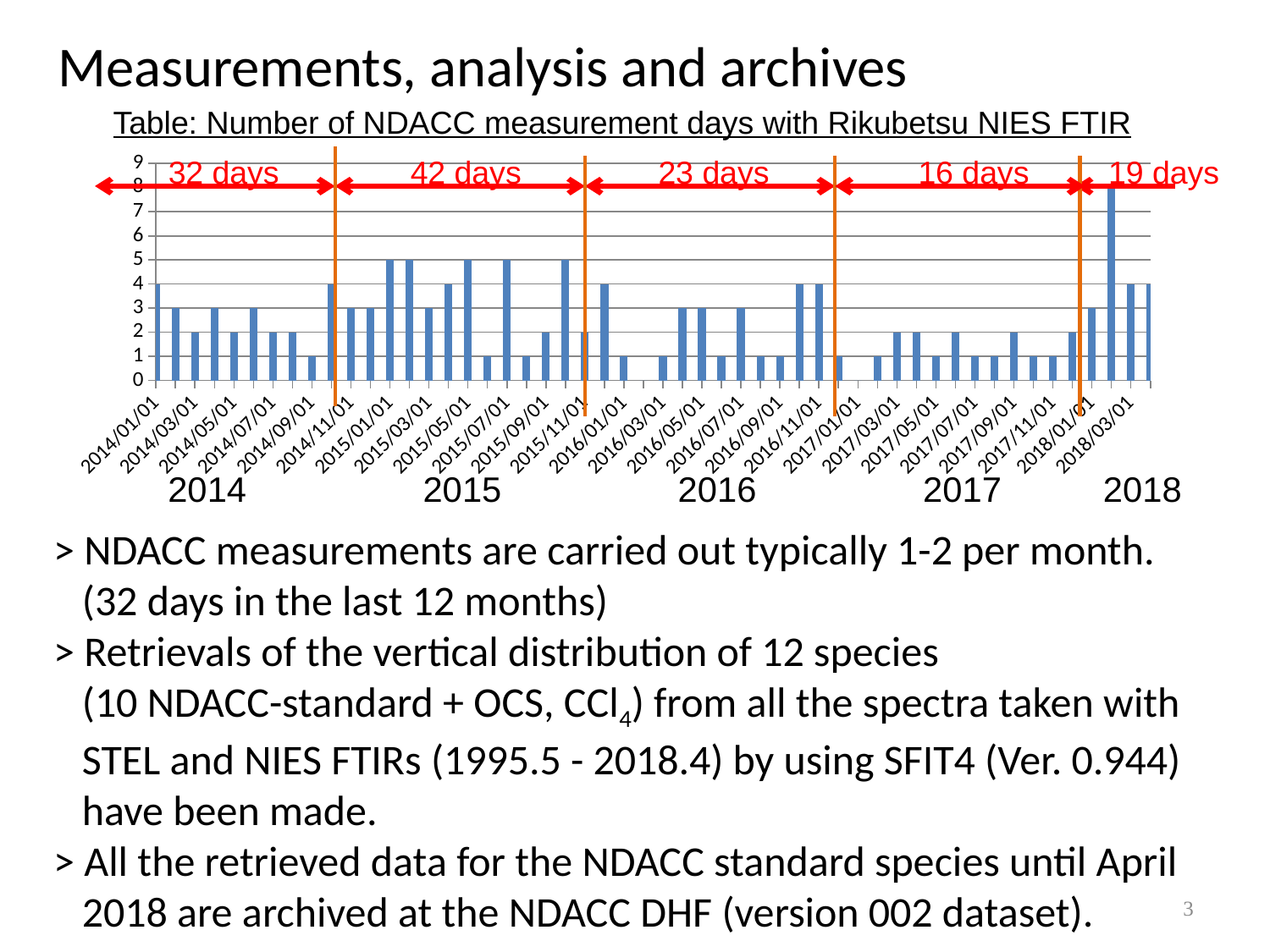

# Measurements, analysis and archives
Table: Number of NDACC measurement days with Rikubetsu NIES FTIR

### Chart

| Category |  |
|---|---|
| 41640 | 4.0 |
| 41671 | 3.0 |
| 41699 | 2.0 |
| 41730 | 3.0 |
| 41760 | 2.0 |
| 41791 | 3.0 |
| 41821 | 2.0 |
| 41852 | 2.0 |
| 41883 | 1.0 |
| 41913 | 4.0 |
| 41944 | 3.0 |
| 41974 | 3.0 |
| 42005 | 5.0 |
| 42036 | 5.0 |
| 42064 | 3.0 |
| 42095 | 4.0 |
| 42125 | 5.0 |
| 42156 | 1.0 |
| 42186 | 5.0 |
| 42217 | 1.0 |
| 42248 | 2.0 |
| 42278 | 5.0 |
| 42309 | 2.0 |
| 42339 | 4.0 |
| 42370 | 1.0 |
| 42401 | 0.0 |
| 42430 | 1.0 |
| 42461 | 3.0 |
| 42491 | 3.0 |
| 42522 | 1.0 |
| 42552 | 3.0 |
| 42583 | 1.0 |
| 42614 | 1.0 |
| 42644 | 4.0 |
| 42675 | 4.0 |
| 42705 | 1.0 |
| 42736 | 0.0 |
| 42767 | 1.0 |
| 42795 | 2.0 |
| 42826 | 2.0 |
| 42856 | 1.0 |
| 42887 | 2.0 |
| 42917 | 1.0 |
| 42948 | 1.0 |
| 42979 | 2.0 |
| 43009 | 1.0 |
| 43040 | 1.0 |
| 43070 | 2.0 |
| 43101 | 3.0 |
| 43132 | 8.0 |
| 43160 | 4.0 |
| 43191 | 4.0 |
32 days
42 days
23 days
16 days
19 days
2014
2015
2016
2017
2018
> NDACC measurements are carried out typically 1-2 per month.
   (32 days in the last 12 months)
> Retrievals of the vertical distribution of 12 species
   (10 NDACC-standard + OCS, CCl4) from all the spectra taken with
   STEL and NIES FTIRs (1995.5 - 2018.4) by using SFIT4 (Ver. 0.944)
   have been made.
> All the retrieved data for the NDACC standard species until April
   2018 are archived at the NDACC DHF (version 002 dataset).
3